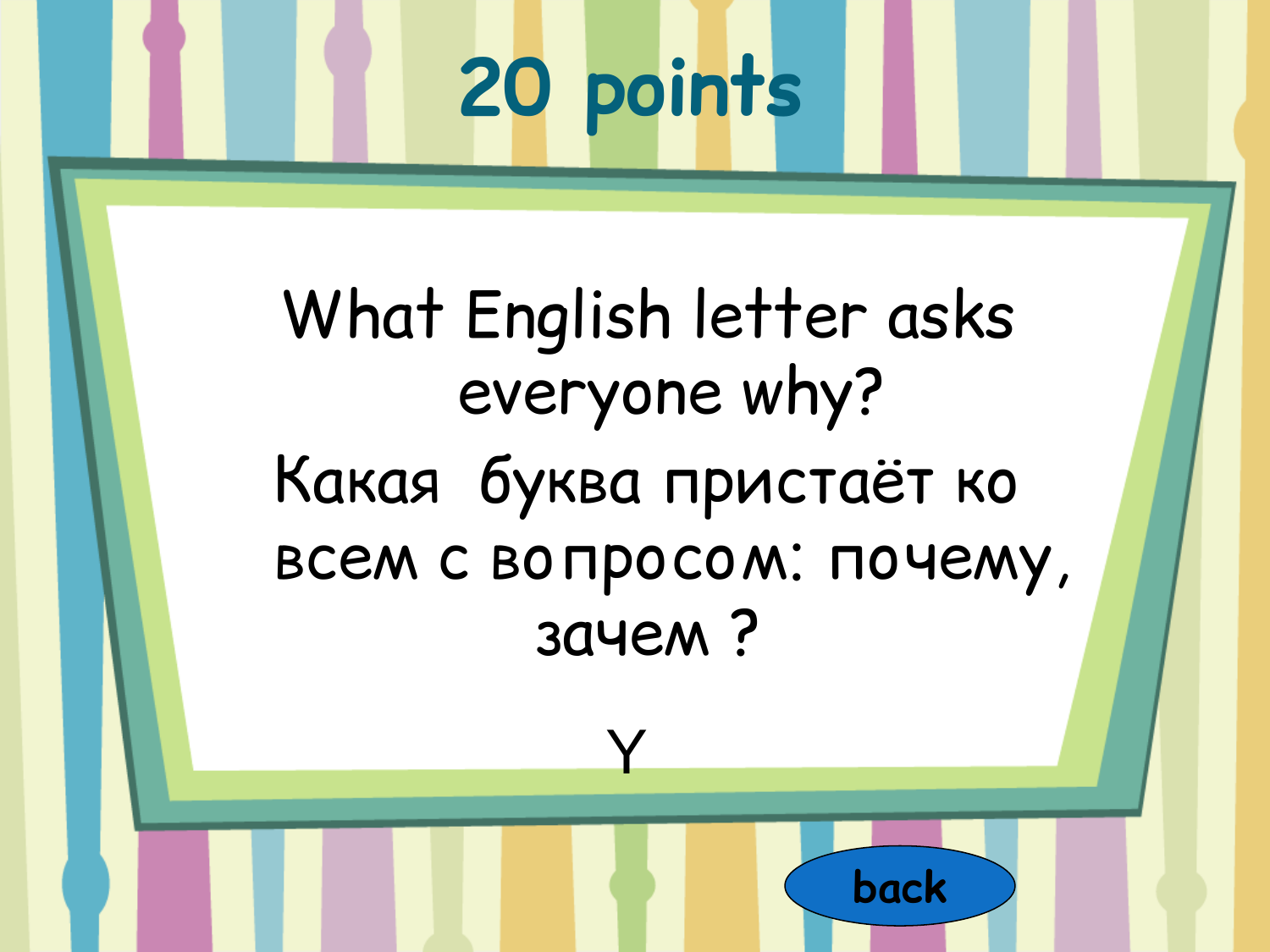

20 points
What English letter asks everyone why?
Какая  буква пристаёт ко всем с вопросом: почему, зачем ?

 Y
back